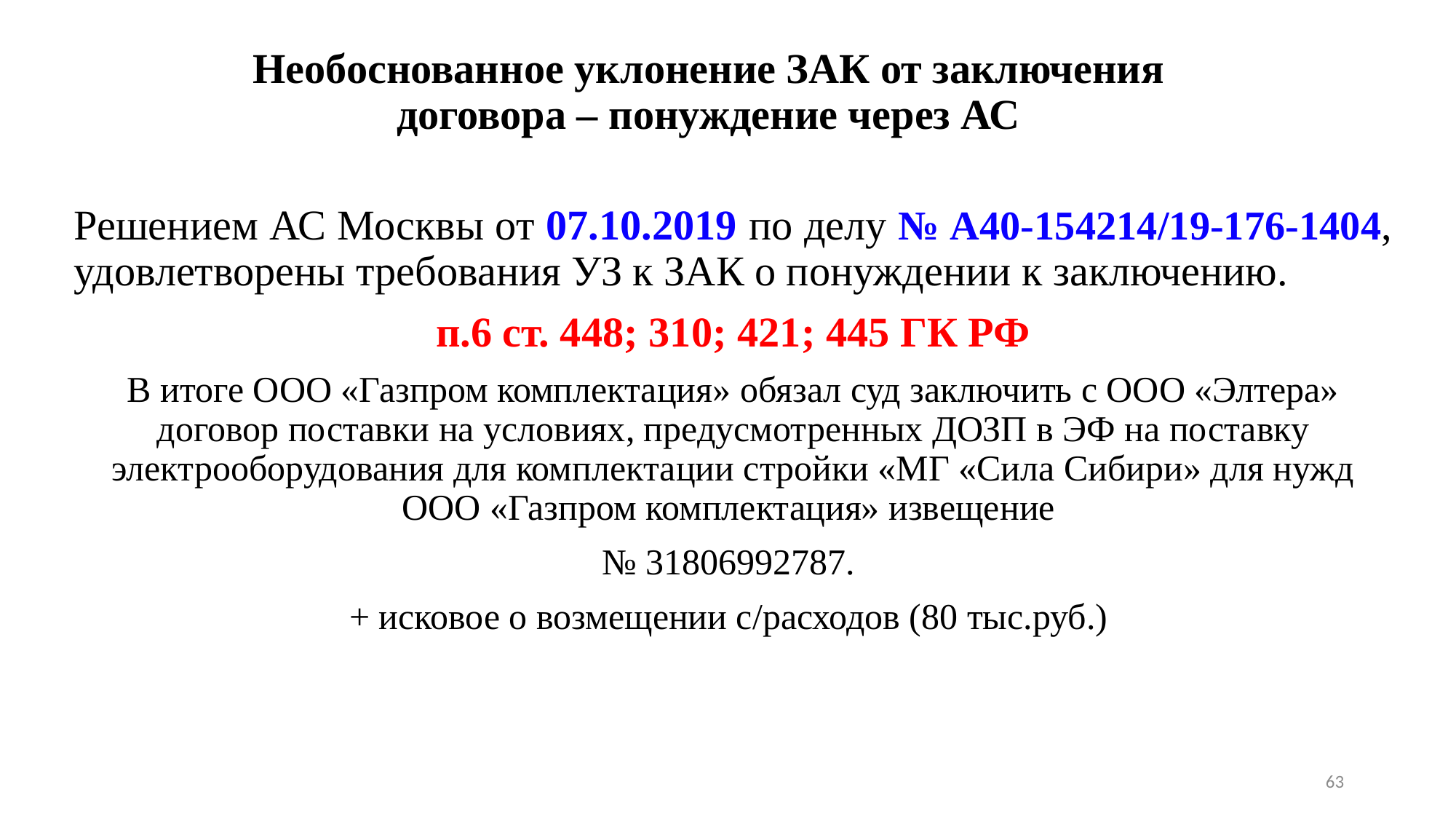

# Необоснованное уклонение ЗАК от заключения договора – понуждение через АС
Решением АС Москвы от 07.10.2019 по делу № А40-154214/19-176-1404, удовлетворены требования УЗ к ЗАК о понуждении к заключению.
п.6 ст. 448; 310; 421; 445 ГК РФ
В итоге ООО «Газпром комплектация» обязал суд заключить с ООО «Элтера» договор поставки на условиях, предусмотренных ДОЗП в ЭФ на поставку электрооборудования для комплектации стройки «МГ «Сила Сибири» для нужд ООО «Газпром комплектация» извещение
№ 31806992787.
+ исковое о возмещении с/расходов (80 тыс.руб.)
63